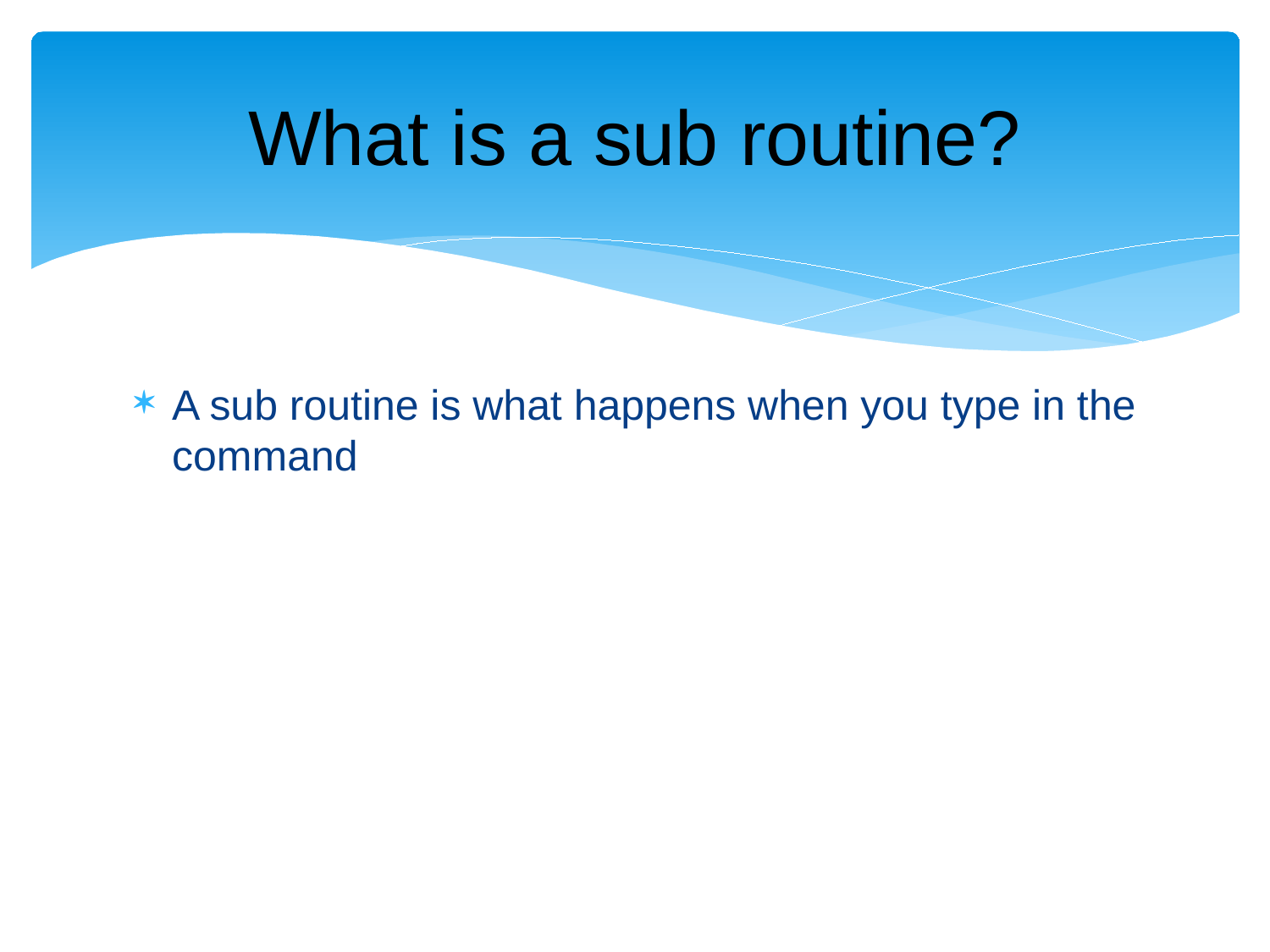

# What is a sub routine?
A sub routine is what happens when you type in the command